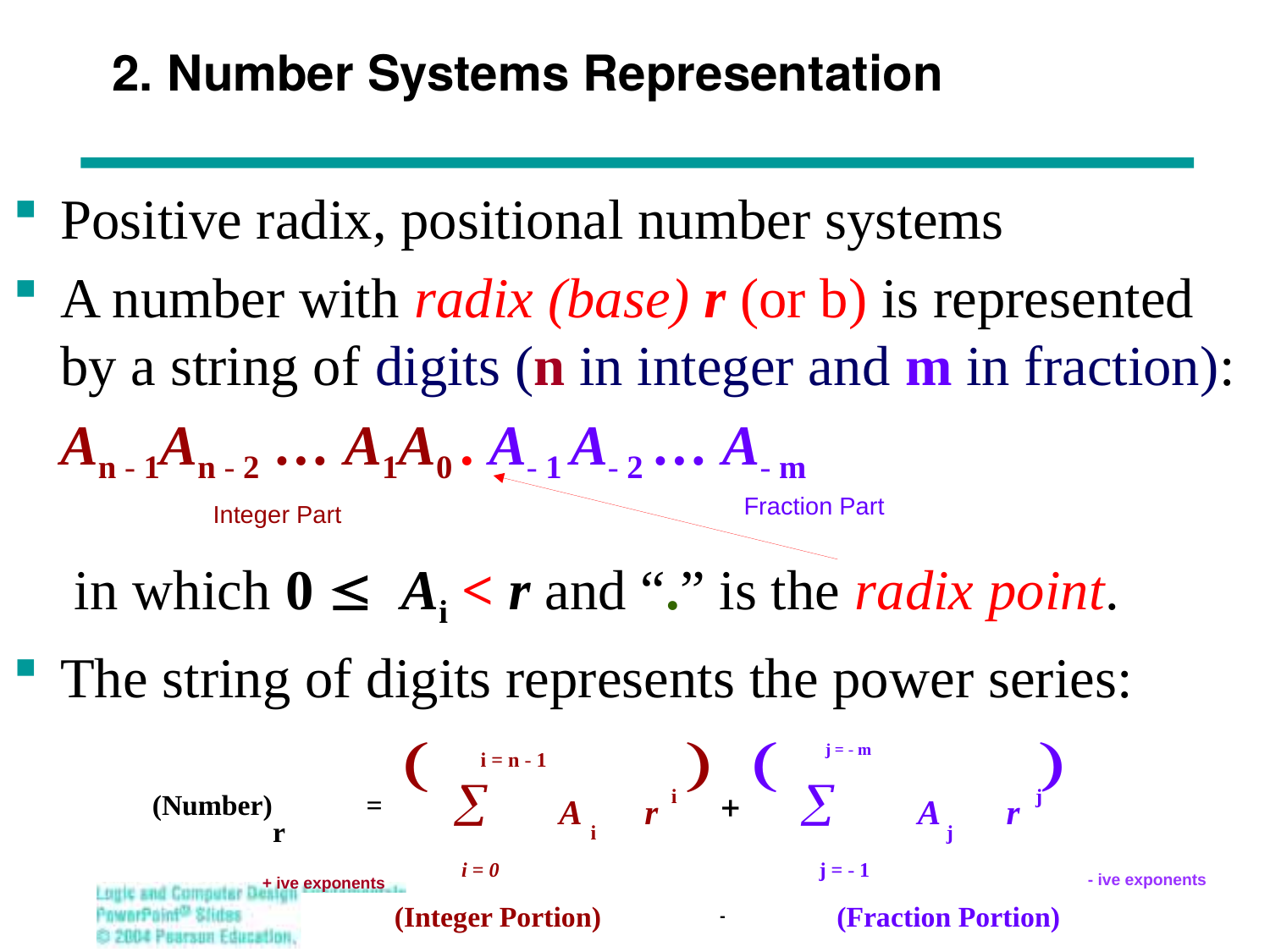

# 2. Number Systems Representation
Positive radix, positional number systems
A number with radix (base) r (or b) is represented by a string of digits (n in integer and m in fraction):
	An - 1An - 2 … A1A0 . A- 1 A- 2 … A- m
 in which 0 ≤ Ai < r and “.” is the radix point.
The string of digits represents the power series:

Fraction Part
Integer Part
(
)
(
)
j = - m
i = n - 1
∑
∑
+
i
j
 (Number)r
 =
A
r
A
r

i
j

i = 0
j = - 1
- ive exponents
+ ive exponents
             (Integer Portion)
+
  (Fraction Portion)
Chapter 1            15